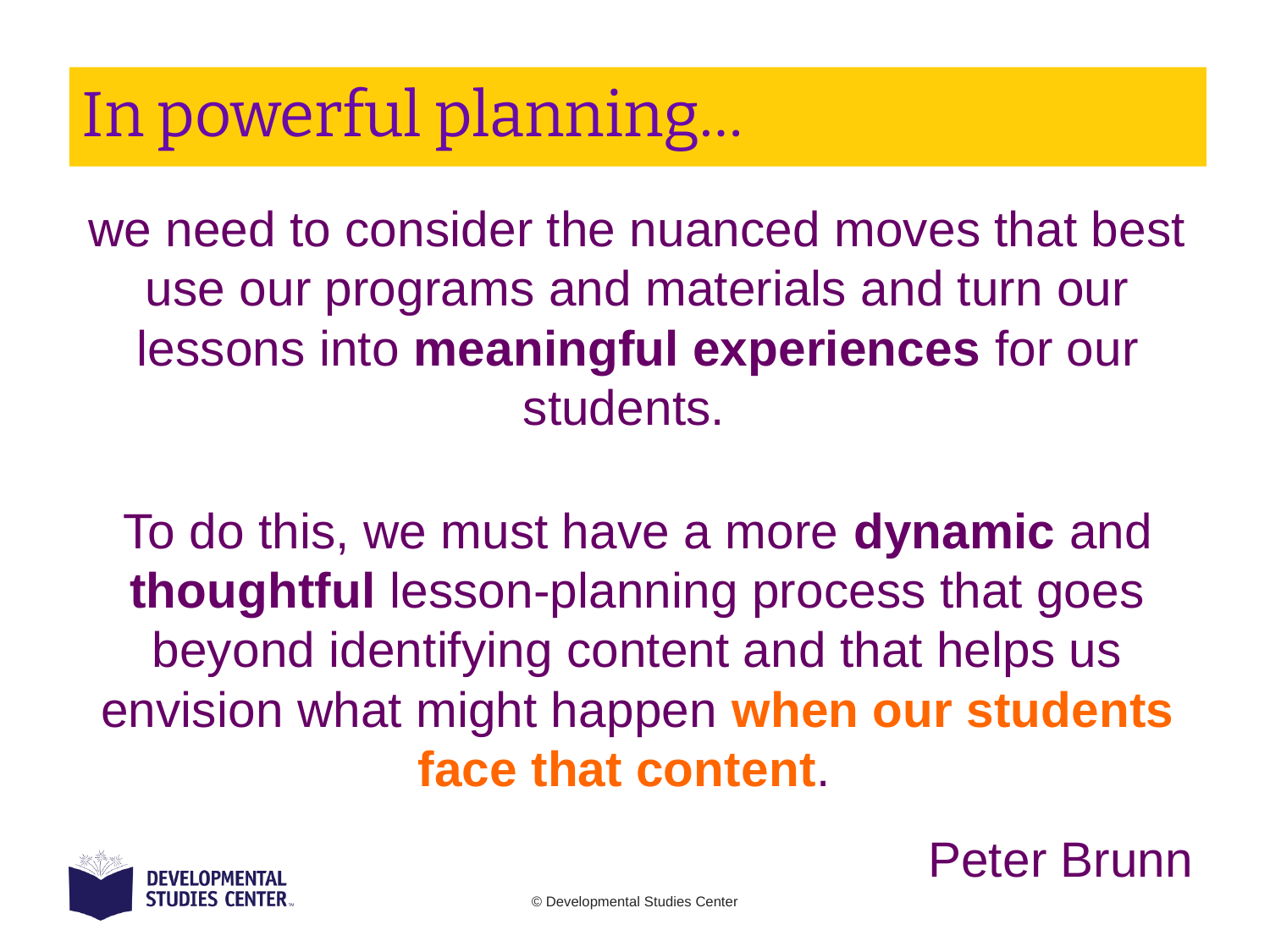

# In powerful planning…
we need to consider the nuanced moves that best use our programs and materials and turn our lessons into meaningful experiences for our students.

To do this, we must have a more dynamic and thoughtful lesson-planning process that goes beyond identifying content and that helps us envision what might happen when our students face that content.
Peter Brunn